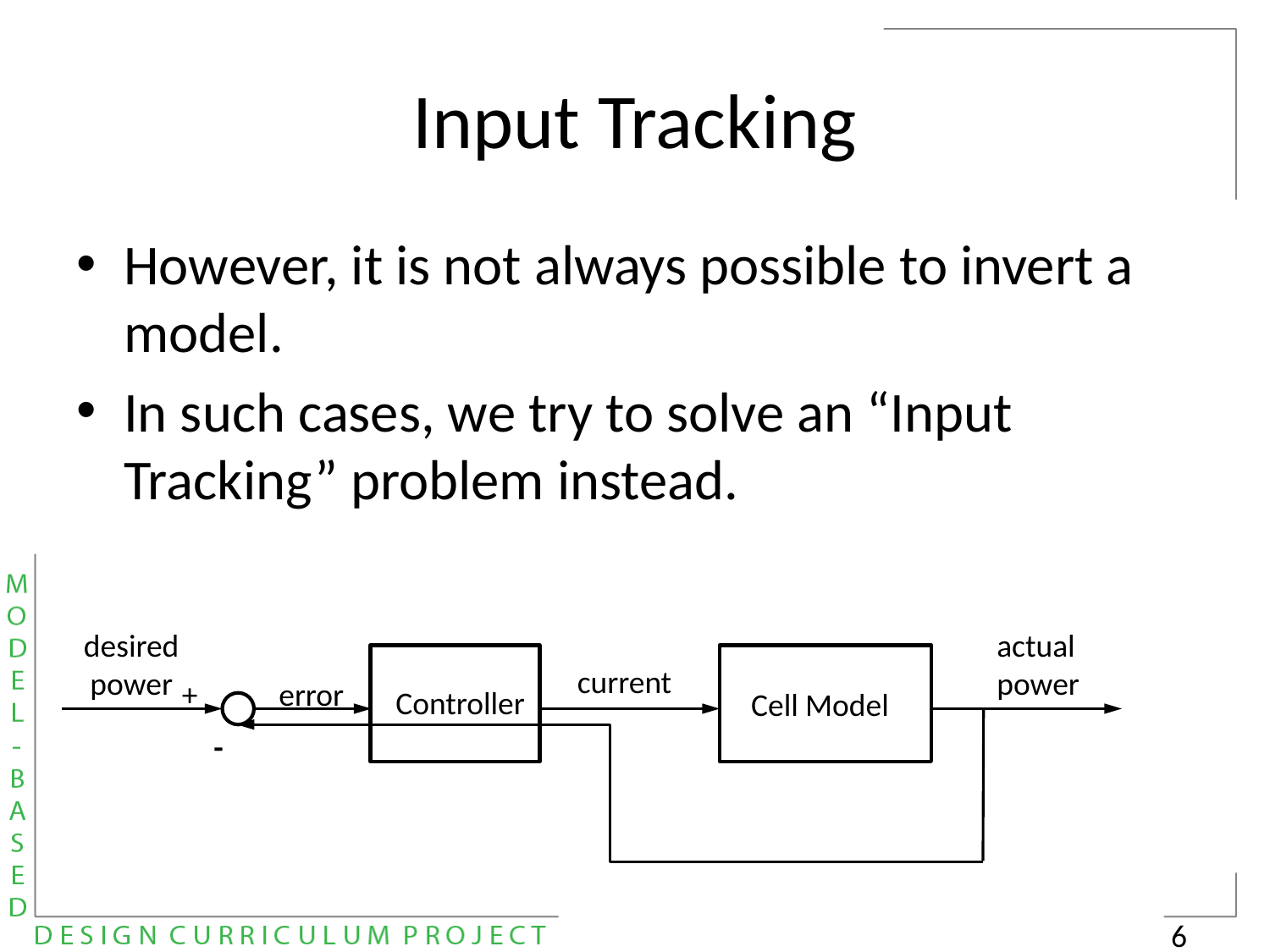

# Input Tracking
However, it is not always possible to invert a model.
In such cases, we try to solve an “Input Tracking” problem instead.

desired
power
actual
power

current
+
error
Controller
Cell Model
-